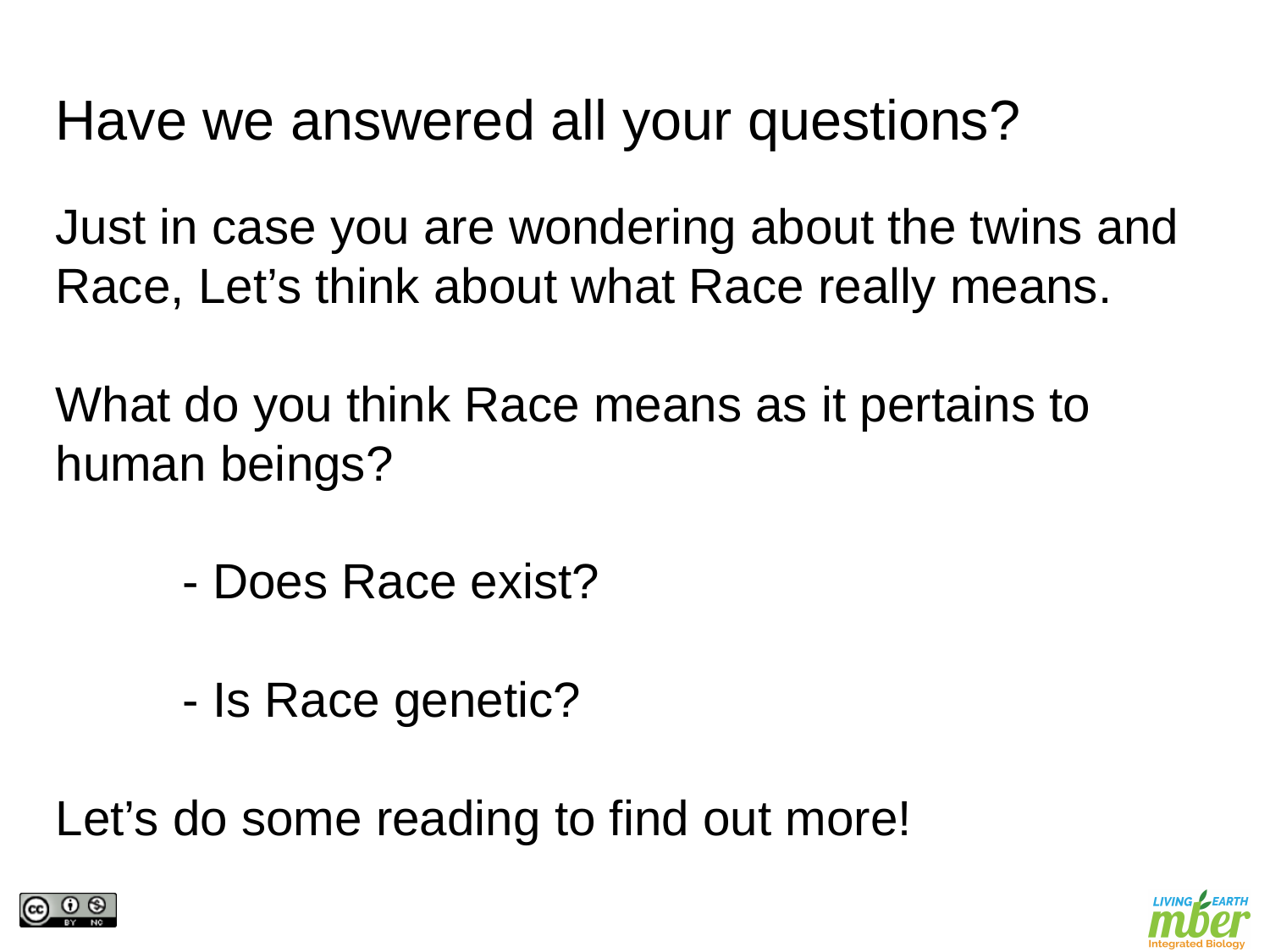

Have we answered all your questions?
Just in case you are wondering about the twins and Race, Let’s think about what Race really means.

What do you think Race means as it pertains to human beings?

	- Does Race exist?

	- Is Race genetic?

Let’s do some reading to find out more!